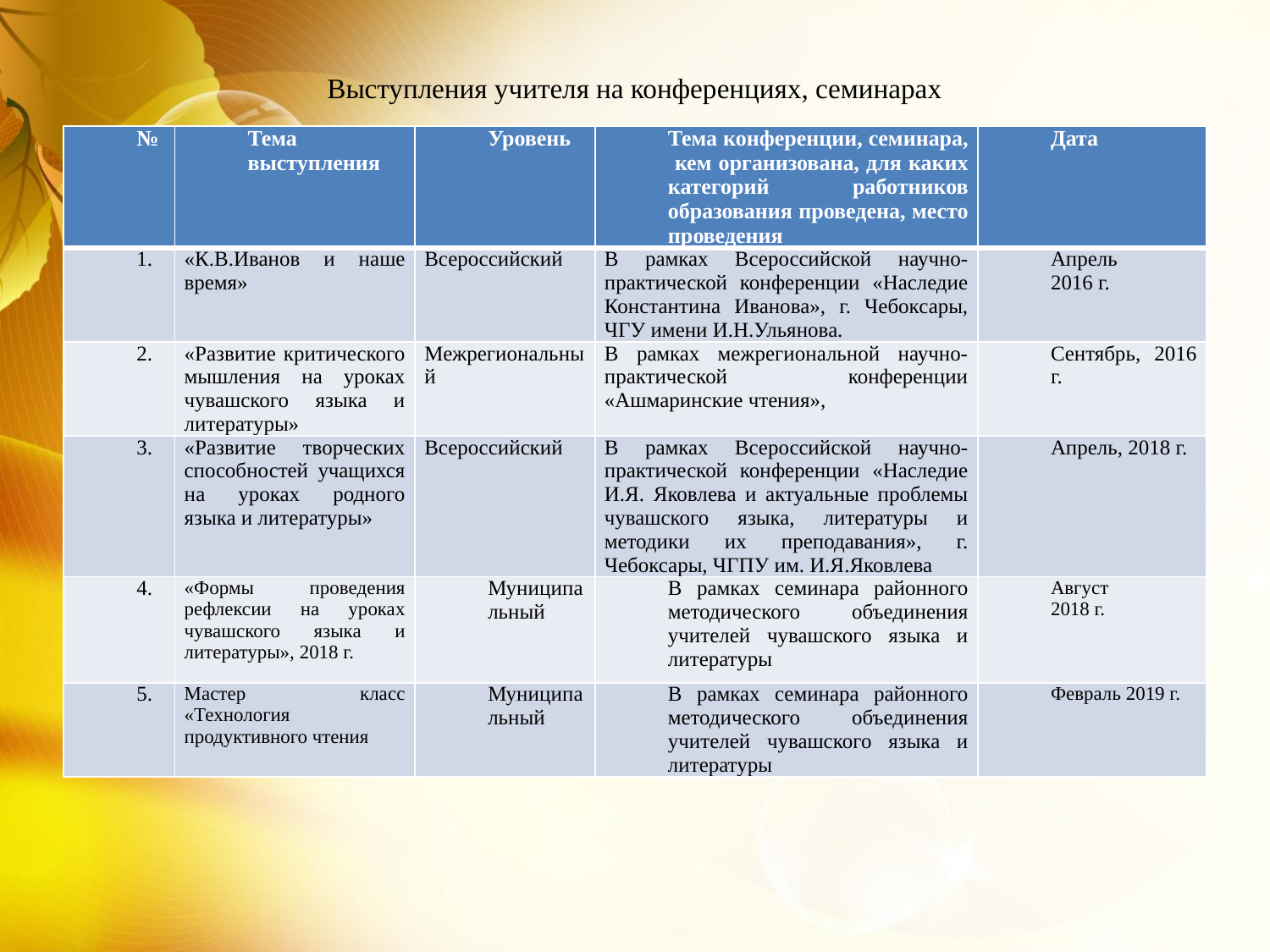

# Выступления учителя на конференциях, семинарах
| № | Тема выступления | Уровень | Тема конференции, семинара, кем организована, для каких категорий работников образования проведена, место проведения | Дата |
| --- | --- | --- | --- | --- |
| 1. | «К.В.Иванов и наше время» | Всероссийский | В рамках Всероссийской научно-практической конференции «Наследие Константина Иванова», г. Чебоксары, ЧГУ имени И.Н.Ульянова. | Апрель 2016 г. |
| 2. | «Развитие критического мышления на уроках чувашского языка и литературы» | Межрегиональный | В рамках межрегиональной научно-практической конференции «Ашмаринские чтения», | Сентябрь, 2016 г. |
| 3. | «Развитие творческих способностей учащихся на уроках родного языка и литературы» | Всероссийский | В рамках Всероссийской научно-практической конференции «Наследие И.Я. Яковлева и актуальные проблемы чувашского языка, литературы и методики их преподавания», г. Чебоксары, ЧГПУ им. И.Я.Яковлева | Апрель, 2018 г. |
| 4. | «Формы проведения рефлексии на уроках чувашского языка и литературы», 2018 г. | Муниципальный | В рамках семинара районного методического объединения учителей чувашского языка и литературы | Август 2018 г. |
| 5. | Мастер класс «Технология продуктивного чтения | Муниципальный | В рамках семинара районного методического объединения учителей чувашского языка и литературы | Февраль 2019 г. |